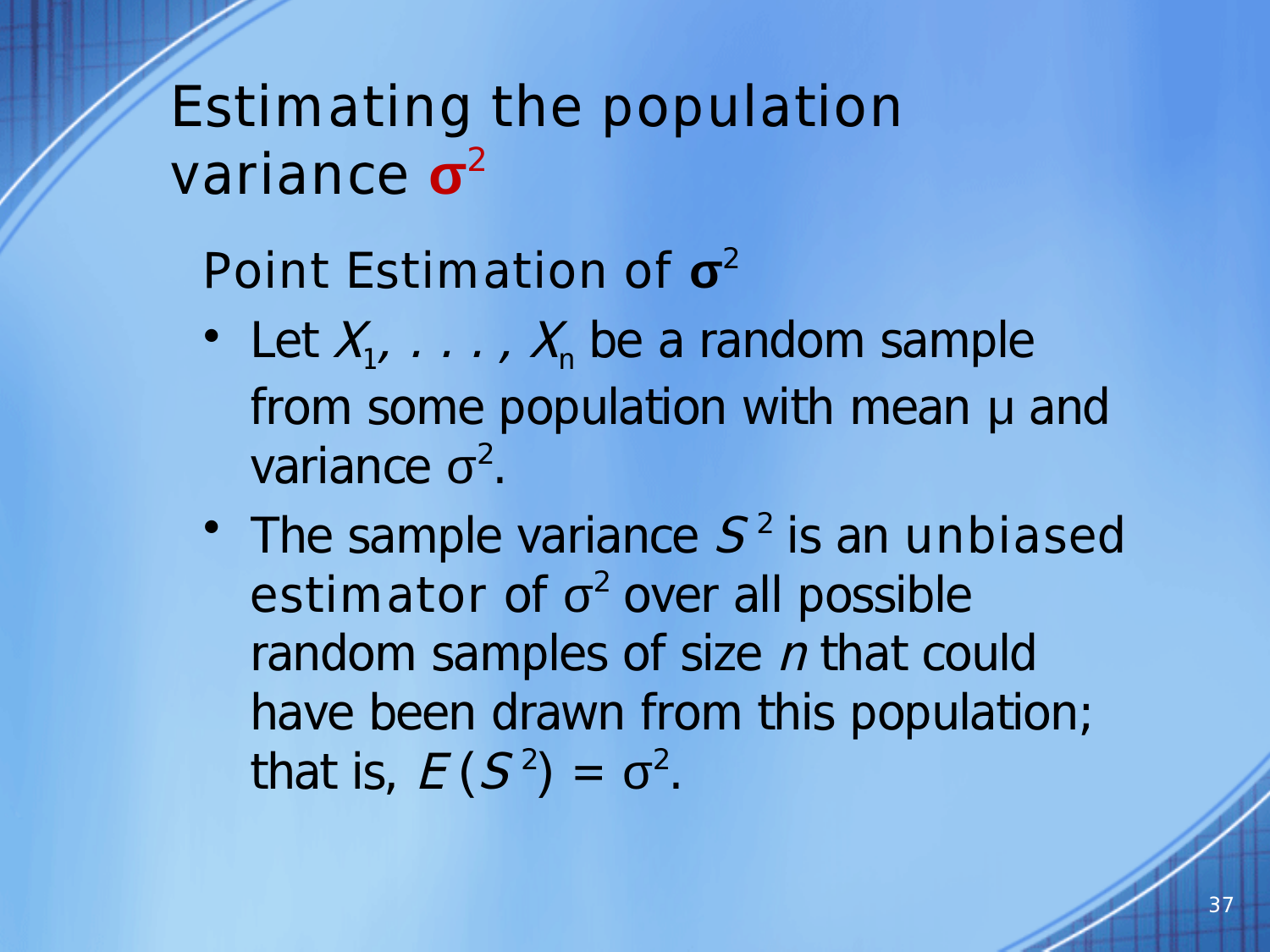

# Estimating the population variance σ2
Point Estimation of σ2
Let X1, . . . , Xn be a random sample from some population with mean μ and variance σ2.
The sample variance S 2 is an unbiased estimator of σ2 over all possible random samples of size n that could have been drawn from this population; that is, E (S 2) = σ2.
37